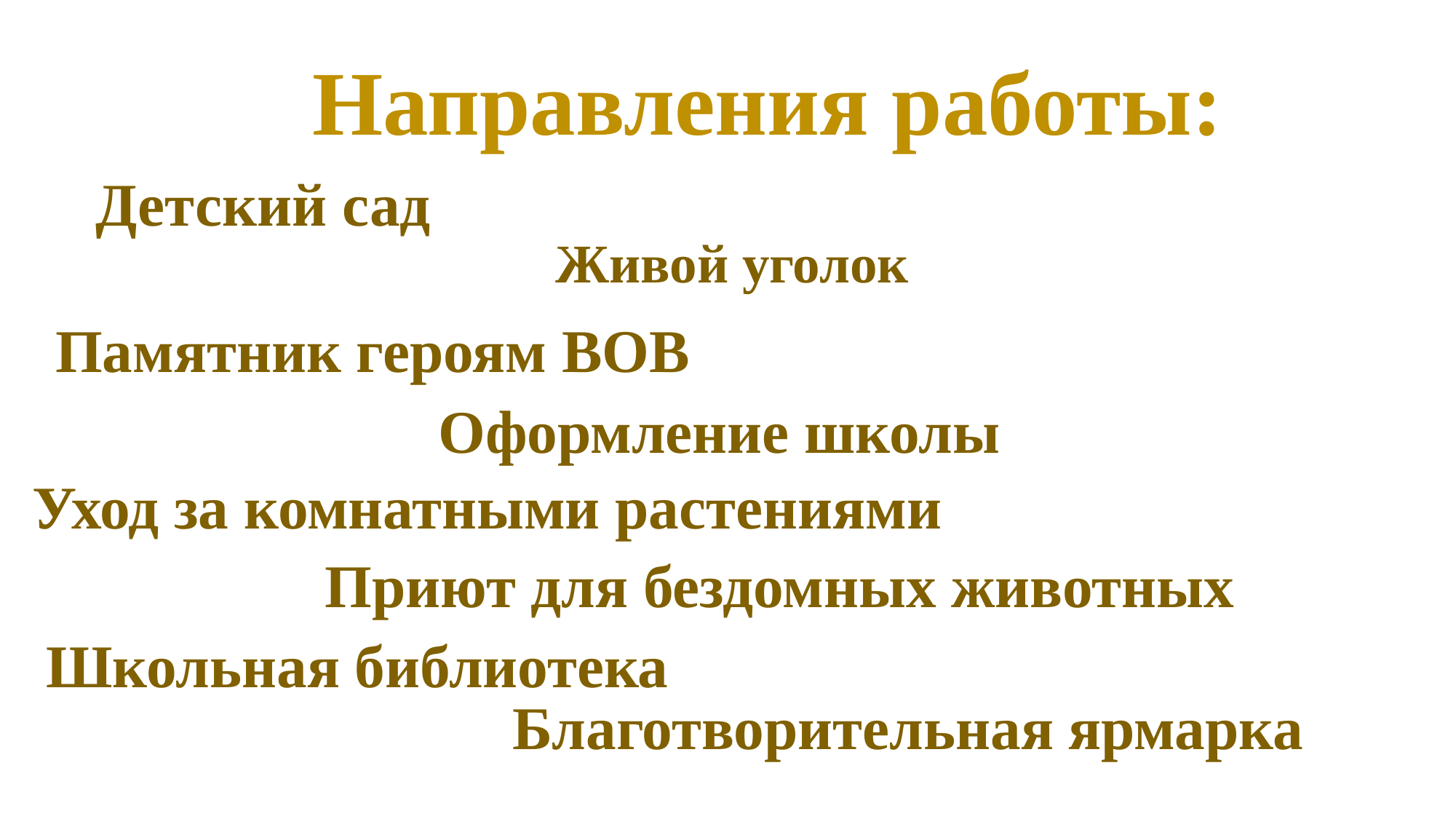

Направления работы:
Детский сад
Живой уголок
Памятник героям ВОВ
Оформление школы
Уход за комнатными растениями
Приют для бездомных животных
Школьная библиотека
Благотворительная ярмарка